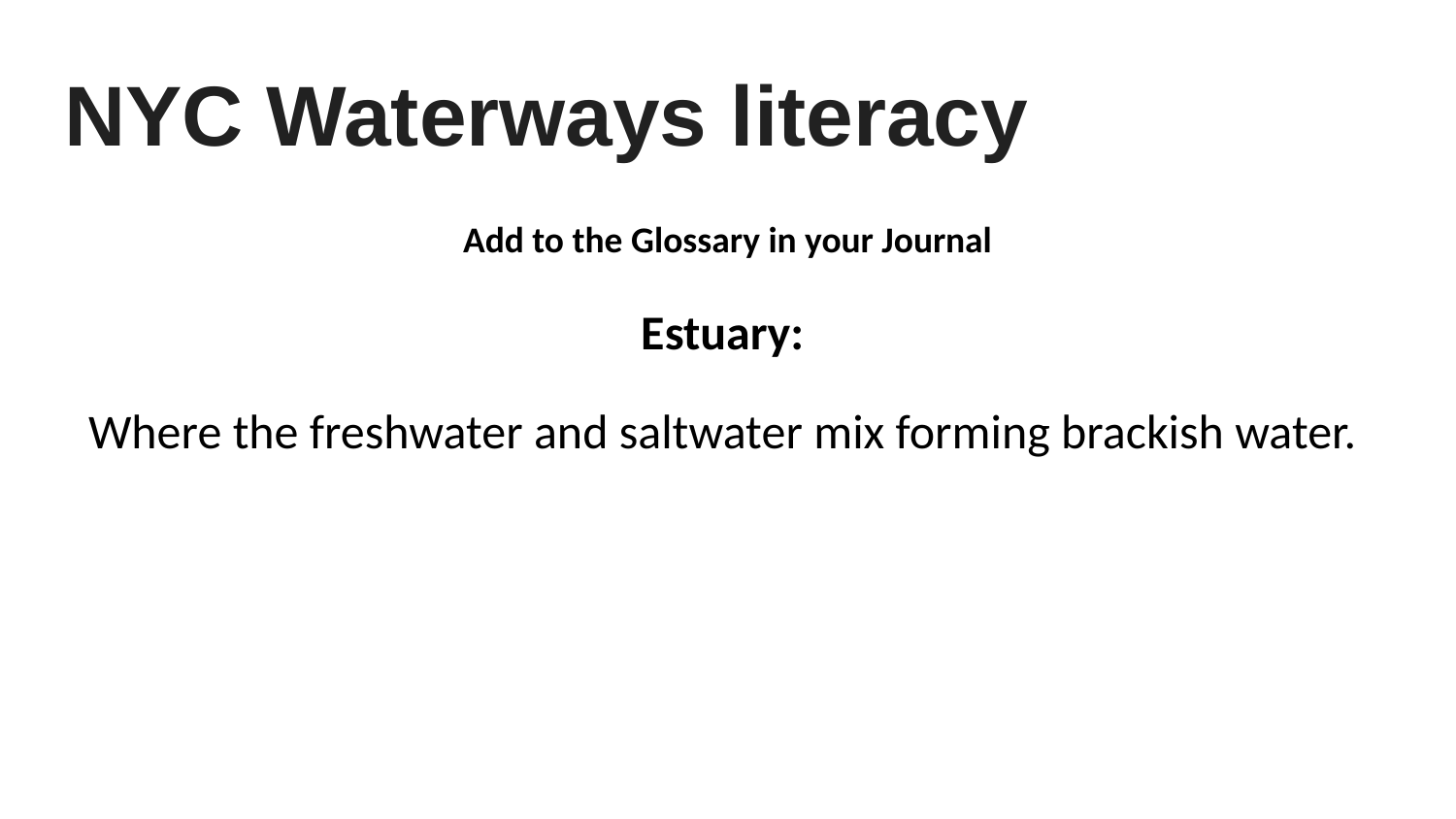

# NYC Waterways literacy
Add to the Glossary in your Journal
Estuary:
Where the freshwater and saltwater mix forming brackish water.